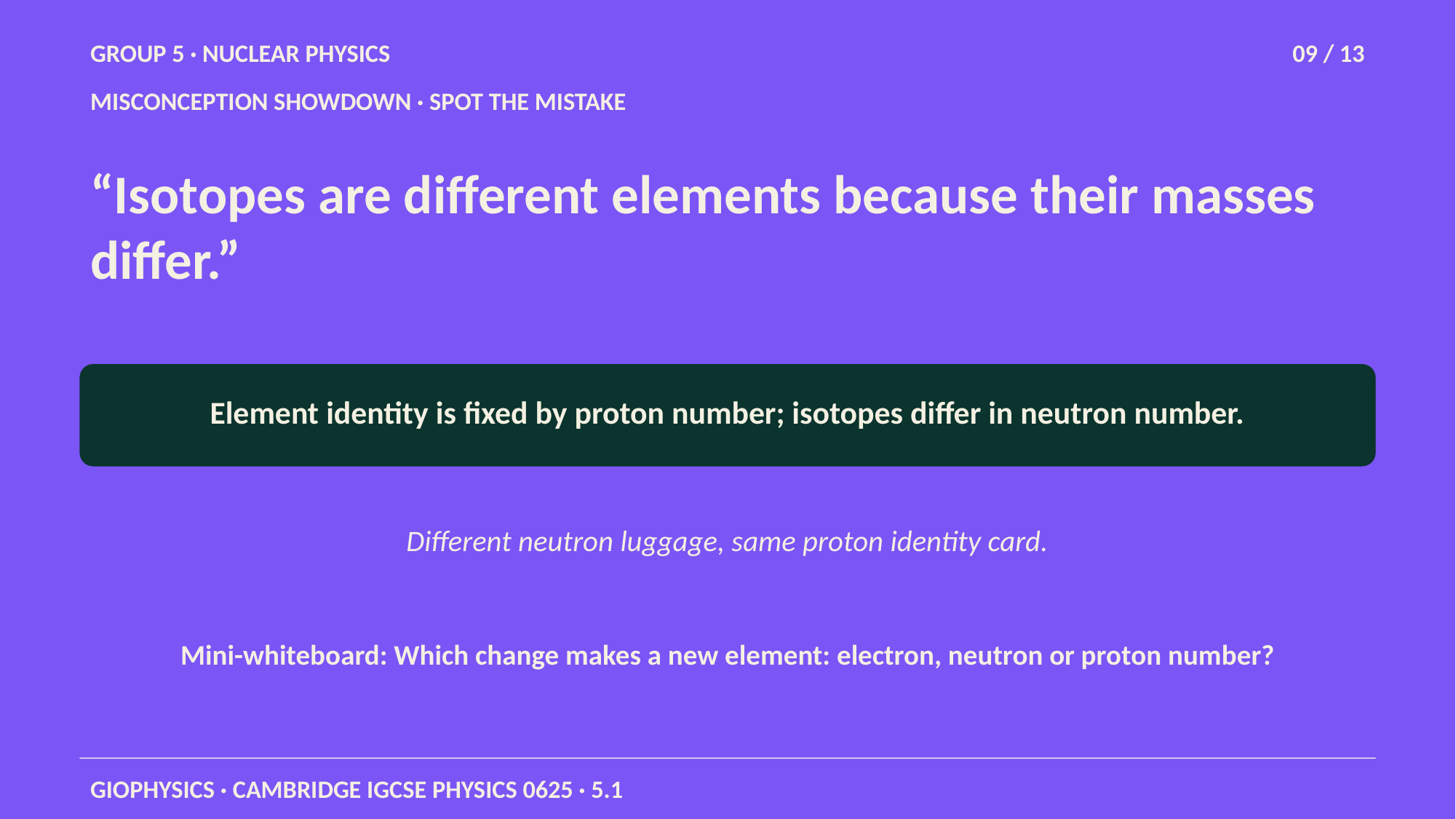

GROUP 5 · NUCLEAR PHYSICS
09 / 13
MISCONCEPTION SHOWDOWN · SPOT THE MISTAKE
“Isotopes are different elements because their masses differ.”

Element identity is fixed by proton number; isotopes differ in neutron number.
Different neutron luggage, same proton identity card.
Mini-whiteboard: Which change makes a new element: electron, neutron or proton number?

GIOPHYSICS · CAMBRIDGE IGCSE PHYSICS 0625 · 5.1